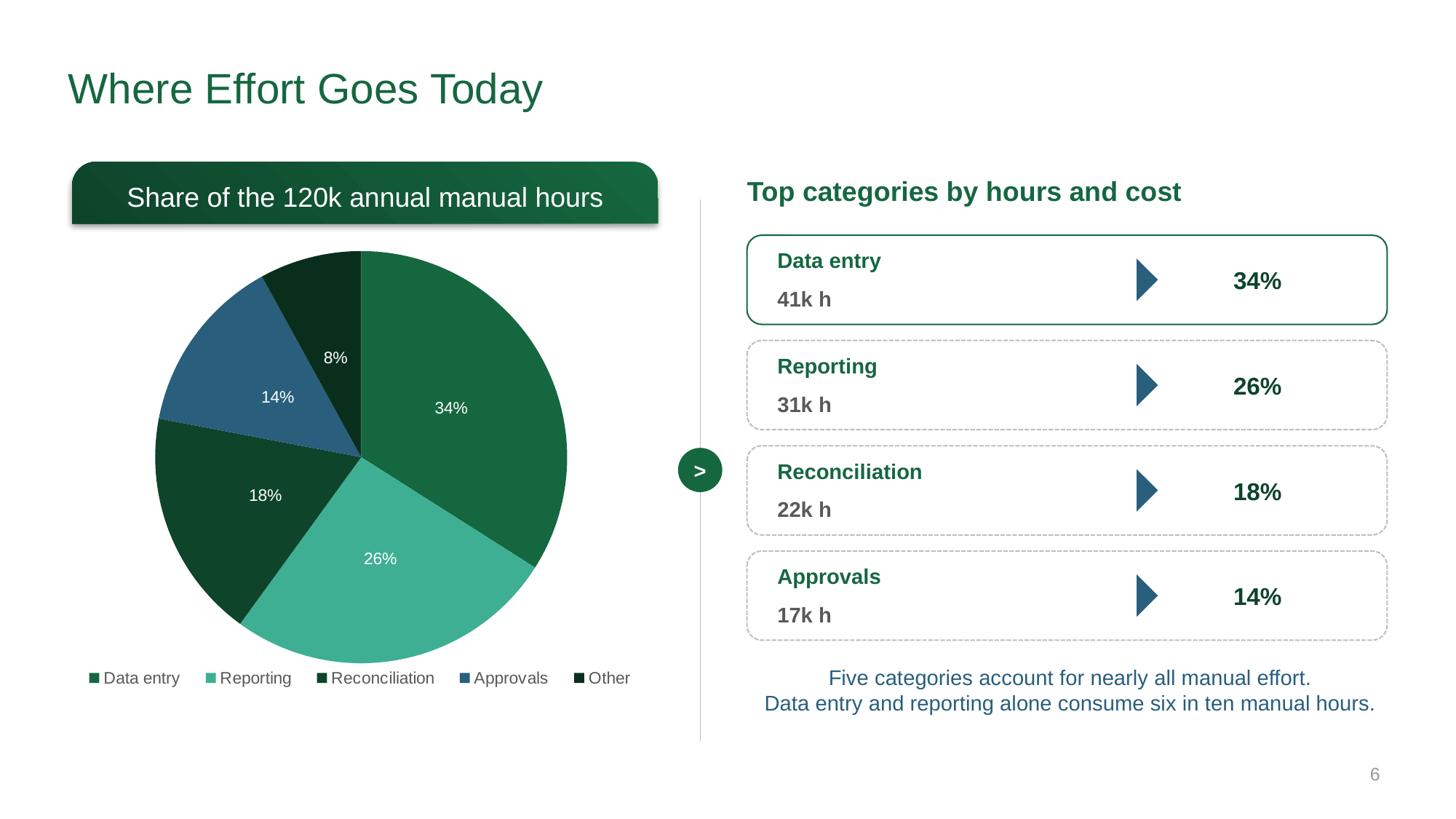

# Where Effort Goes Today
Share of the 120k annual manual hours
Top categories by hours and cost
>

Data entry

### Chart

| Category | Share of hours |
|---|---|
| Data entry | 34.0 |
| Reporting | 26.0 |
| Reconciliation | 18.0 |
| Approvals | 14.0 |
| Other | 8.0 |
34%

41k h

Reporting
26%

31k h

Reconciliation
18%

22k h

Approvals
14%

17k h
Five categories account for nearly all manual effort.
Data entry and reporting alone consume six in ten manual hours.
6